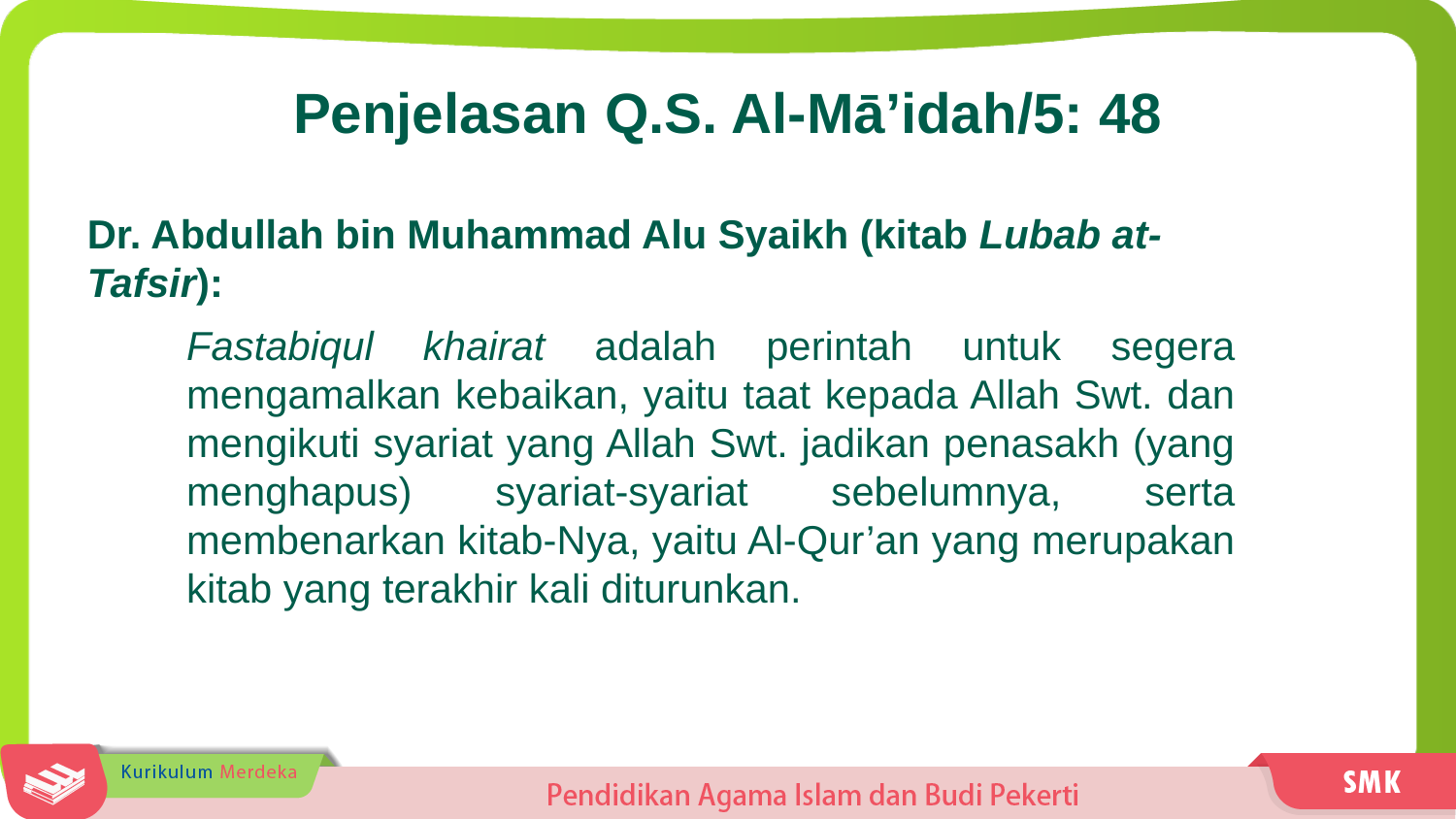

Penjelasan Q.S. Al-Mā’idah/5: 48
Dr. Abdullah bin Muhammad Alu Syaikh (kitab Lubab at-Tafsir):
Fastabiqul khairat adalah perintah untuk segera mengamalkan kebaikan, yaitu taat kepada Allah Swt. dan mengikuti syariat yang Allah Swt. jadikan penasakh (yang menghapus) syariat-syariat sebelumnya, serta membenarkan kitab-Nya, yaitu Al-Qur’an yang merupakan kitab yang terakhir kali diturunkan.